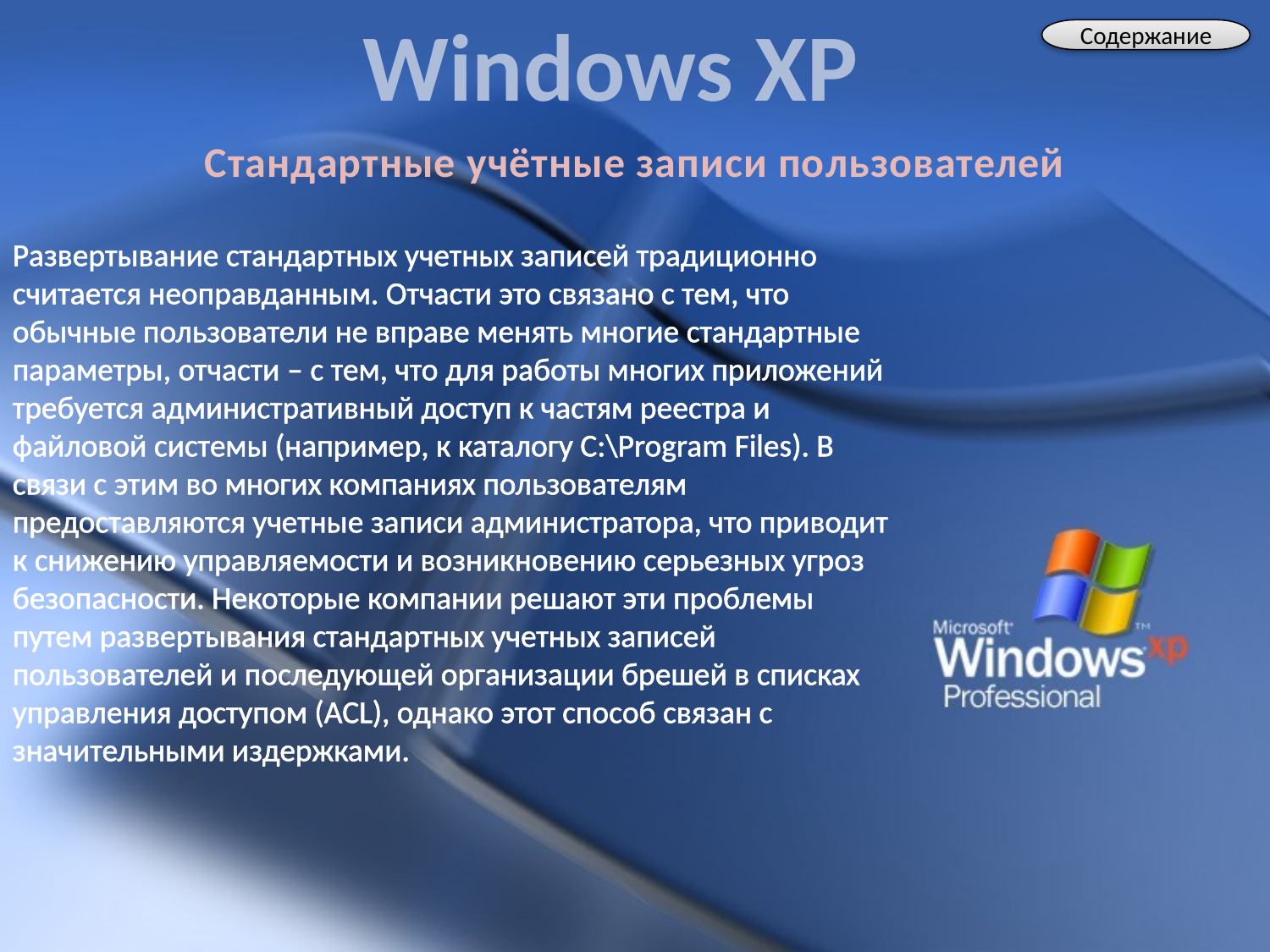

Windows XP
Содержание
Стандартные учётные записи пользователей
Развертывание стандартных учетных записей традиционно считается неоправданным. Отчасти это связано с тем, что обычные пользователи не вправе менять многие стандартные параметры, отчасти – с тем, что для работы многих приложений требуется административный доступ к частям реестра и файловой системы (например, к каталогу C:\Program Files). В связи с этим во многих компаниях пользователям предоставляются учетные записи администратора, что приводит к снижению управляемости и возникновению серьезных угроз безопасности. Некоторые компании решают эти проблемы путем развертывания стандартных учетных записей пользователей и последующей организации брешей в списках управления доступом (ACL), однако этот способ связан с значительными издержками.